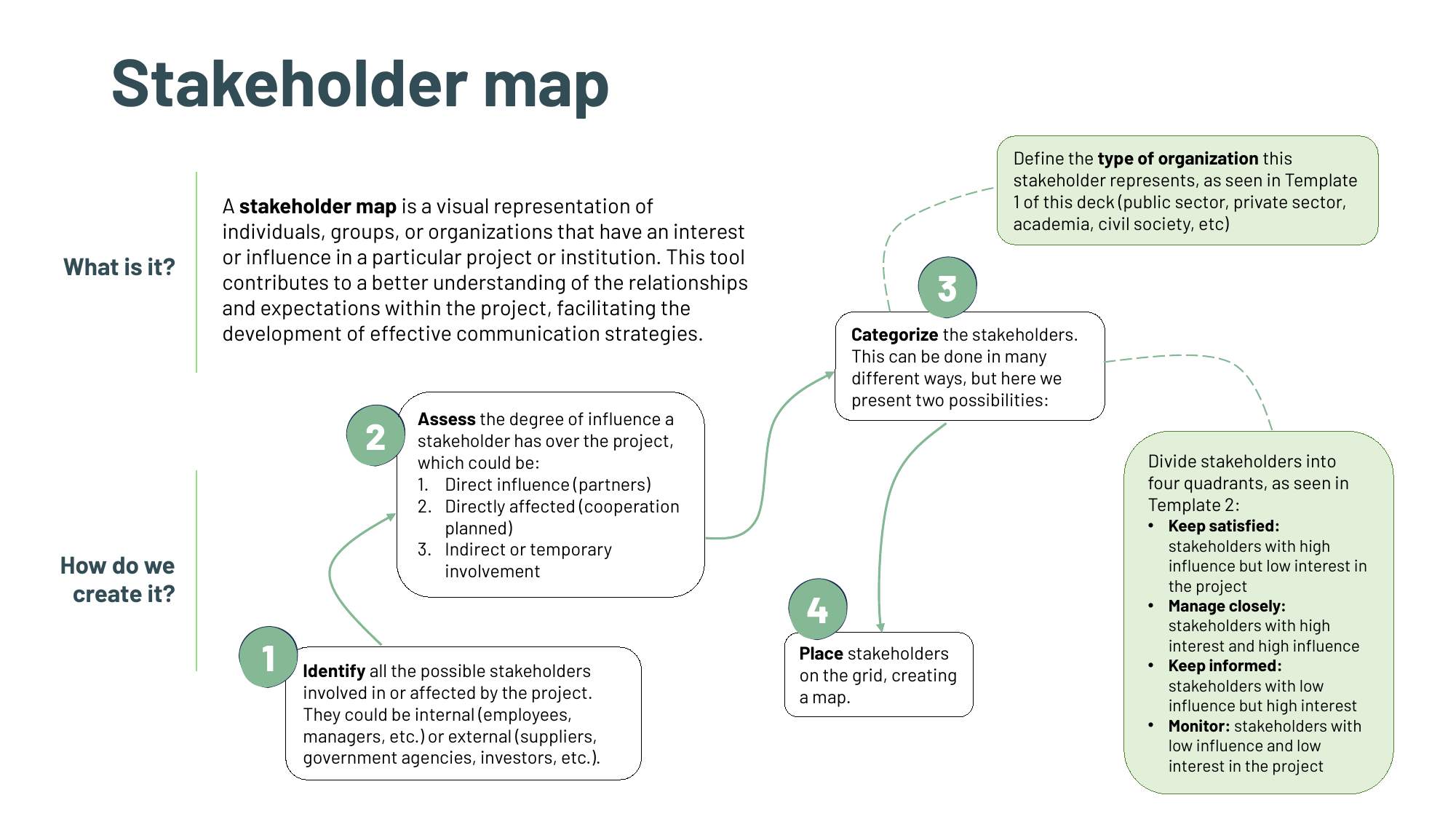

Stakeholder map
Define the type of organization this stakeholder represents, as seen in Template 1 of this deck (public sector, private sector, academia, civil society, etc)
A stakeholder map is a visual representation of individuals, groups, or organizations that have an interest or influence in a particular project or institution. This tool contributes to a better understanding of the relationships and expectations within the project, facilitating the development of effective communication strategies.

What is it?
3
Categorize the stakeholders. This can be done in many different ways, but here we present two possibilities:

Assess the degree of influence a stakeholder has over the project, which could be:
Direct influence (partners)
Directly affected (cooperation planned)
Indirect or temporary involvement
2

Divide stakeholders into four quadrants, as seen in Template 2:
Keep satisfied: stakeholders with high influence but low interest in the project
Manage closely: stakeholders with high interest and high influence
Keep informed: stakeholders with low influence but high interest
Monitor: stakeholders with low influence and low interest in the project

How do we create it?
4
Place stakeholders on the grid, creating a map.
1
Identify all the possible stakeholders involved in or affected by the project. They could be internal (employees, managers, etc.) or external (suppliers, government agencies, investors, etc.).